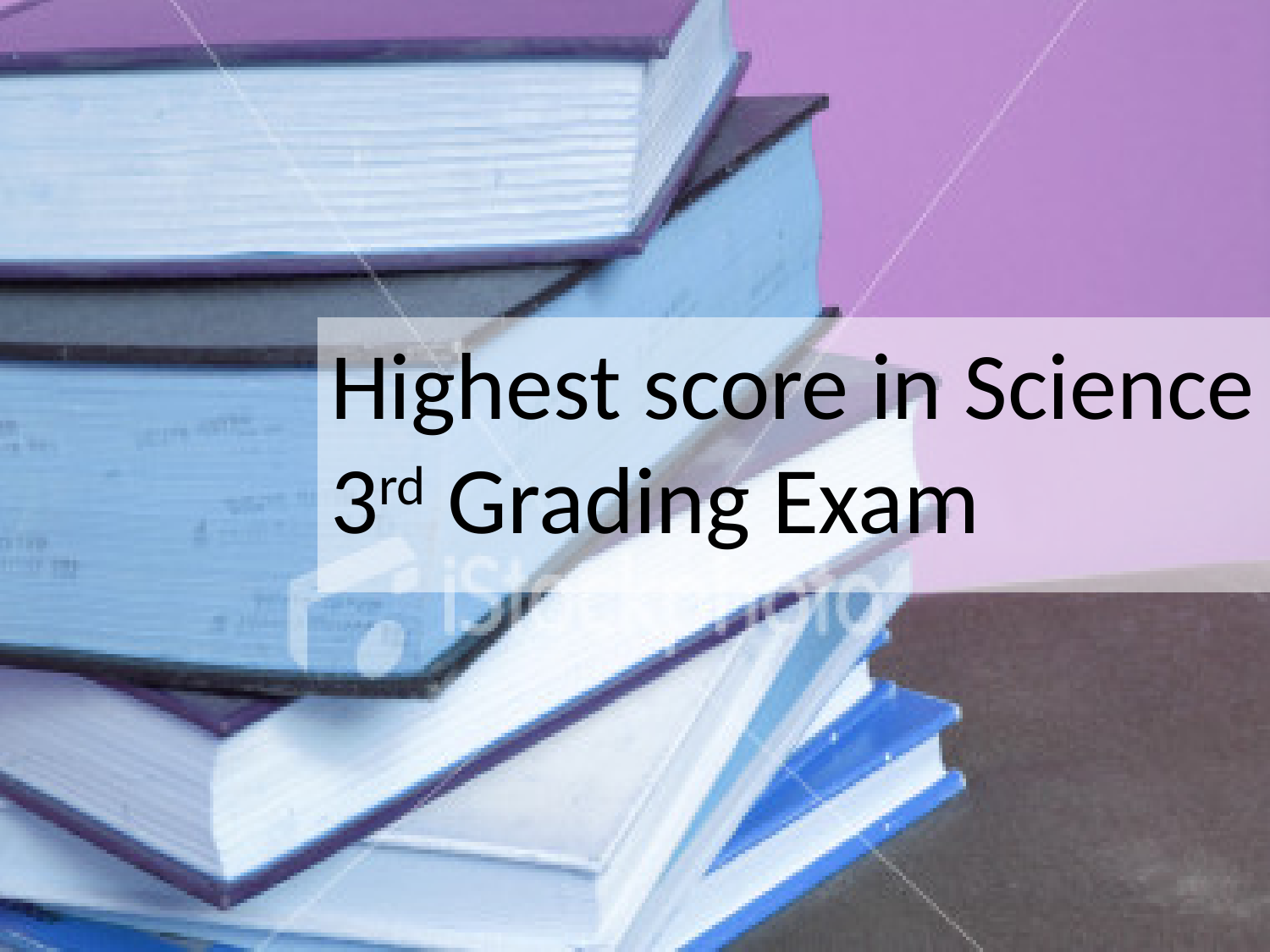

Highest score in Science 3rd Grading Exam